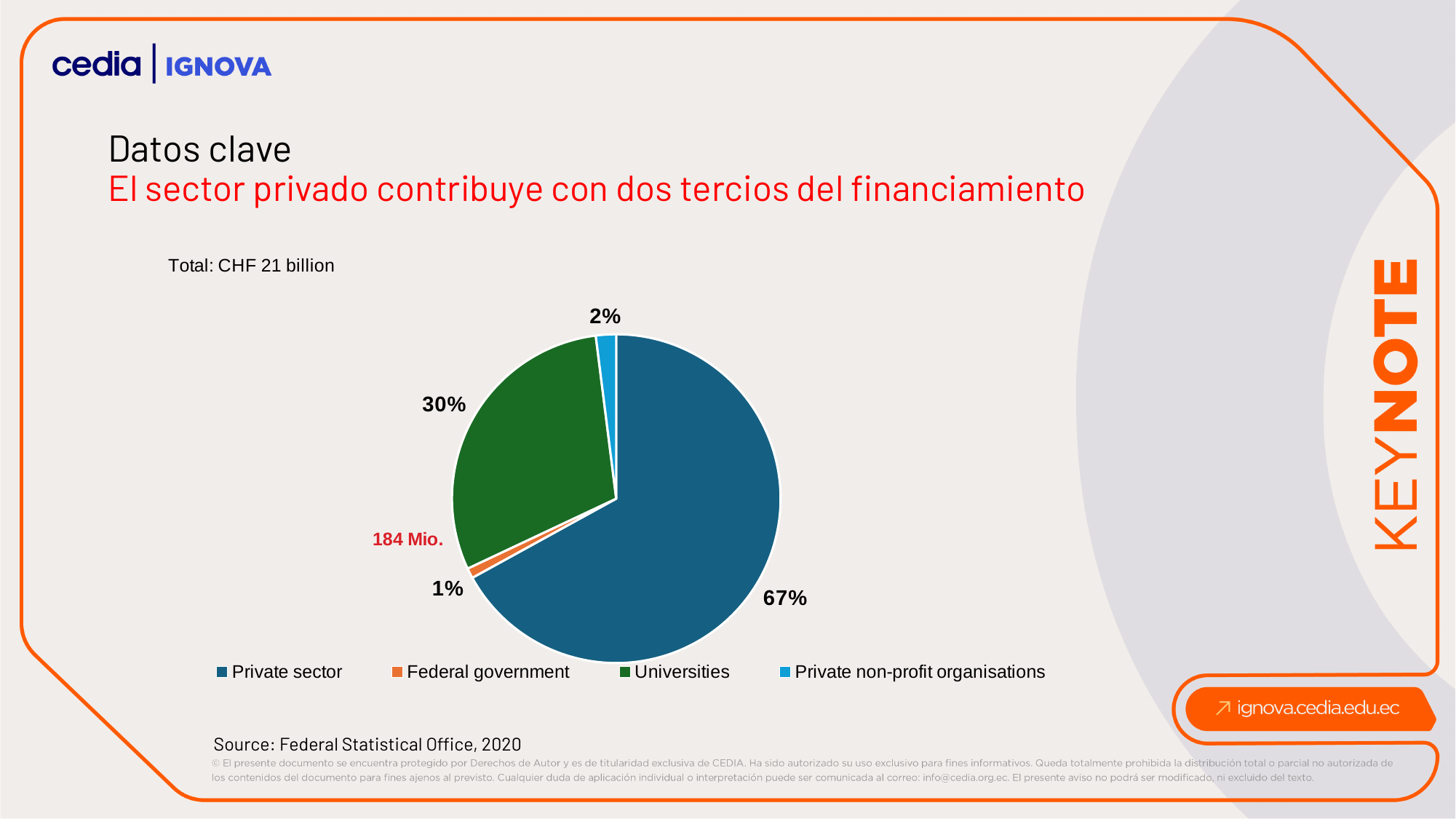

Datos clave
El sector privado contribuye con dos tercios del financiamiento

### Chart: Total: CHF 21 billion

| Category | Total: 21'021 Millionen Franken |
|---|---|
| Private sector | 0.67 |
| Federal government | 0.01 |
| Universities | 0.3 |
| Private non-profit organisations | 0.02 |
Source: Federal Statistical Office, 2020